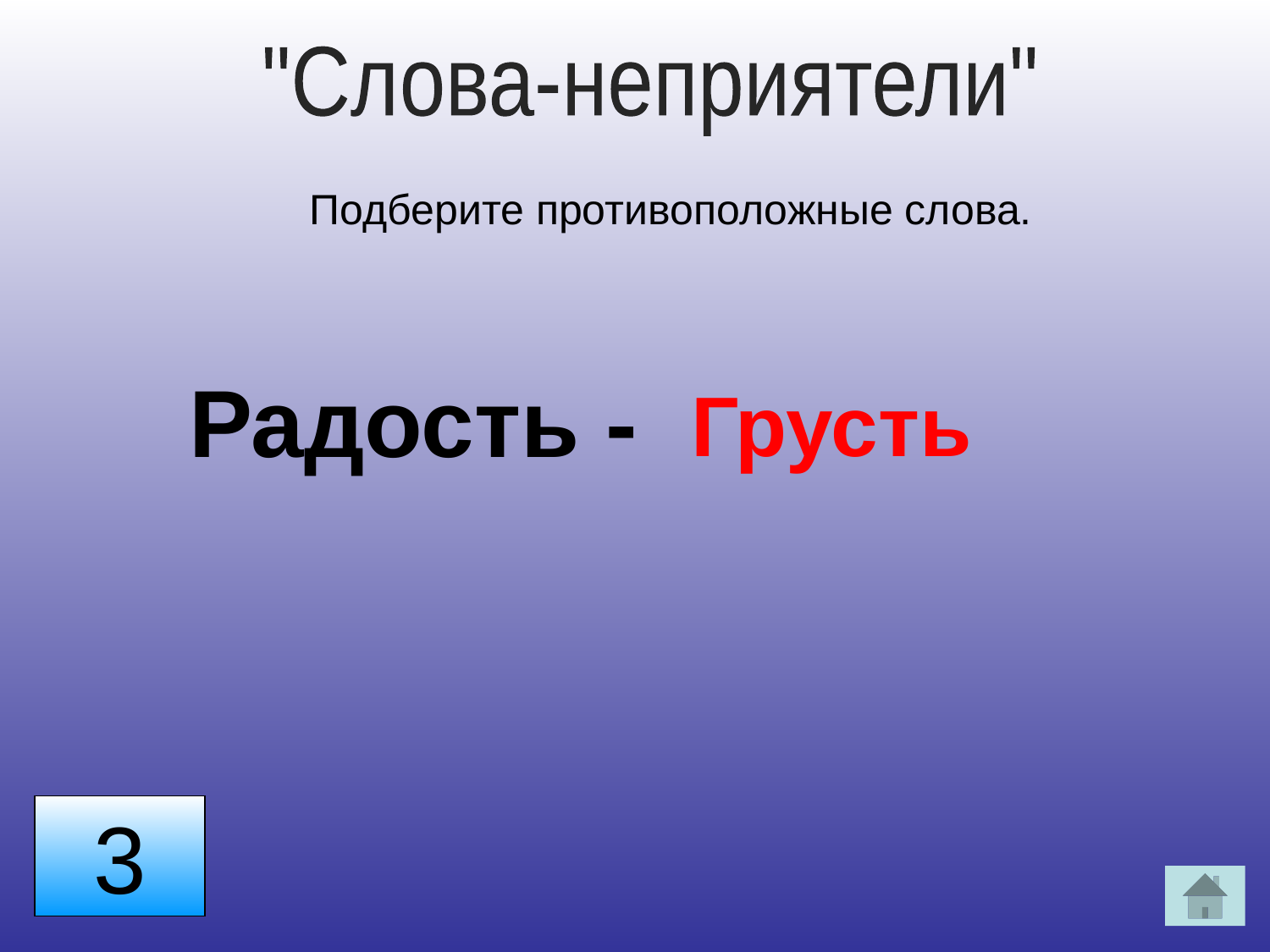

"Слова-неприятели"
Подберите противоположные слова.
Радость -
Грусть
3